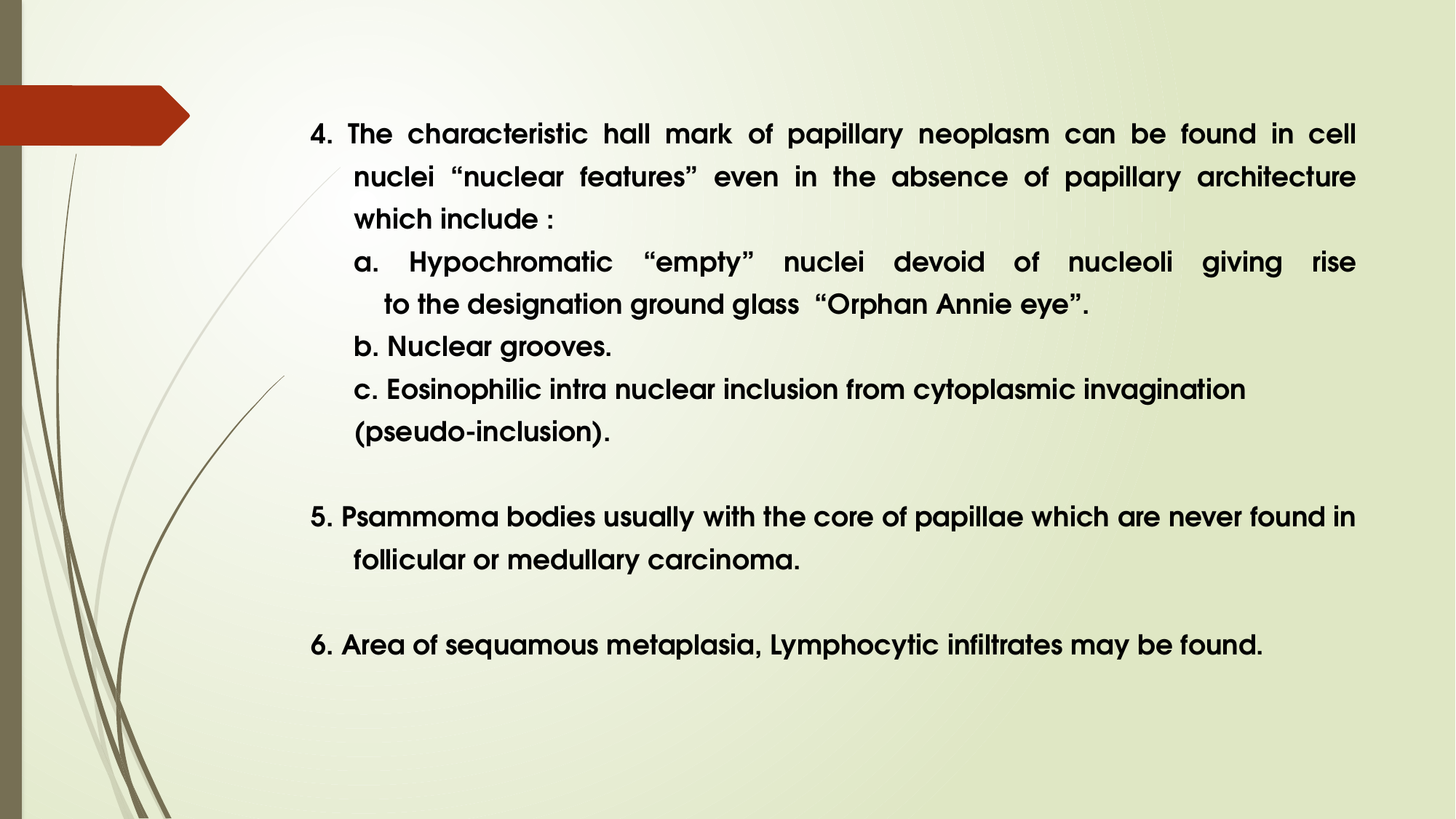

4. The characteristic hall mark of papillary neoplasm can be found in cell nuclei “nuclear features” even in the absence of papillary architecture which include :
	a. Hypochromatic “empty” nuclei devoid of nucleoli giving rise
    to the designation ground glass  “Orphan Annie eye”.
	b. Nuclear grooves.
	c. Eosinophilic intra nuclear inclusion from cytoplasmic invagination (pseudo-inclusion).

5. Psammoma bodies usually with the core of papillae which are never found in follicular or medullary carcinoma.

6. Area of sequamous metaplasia, Lymphocytic infiltrates may be found.